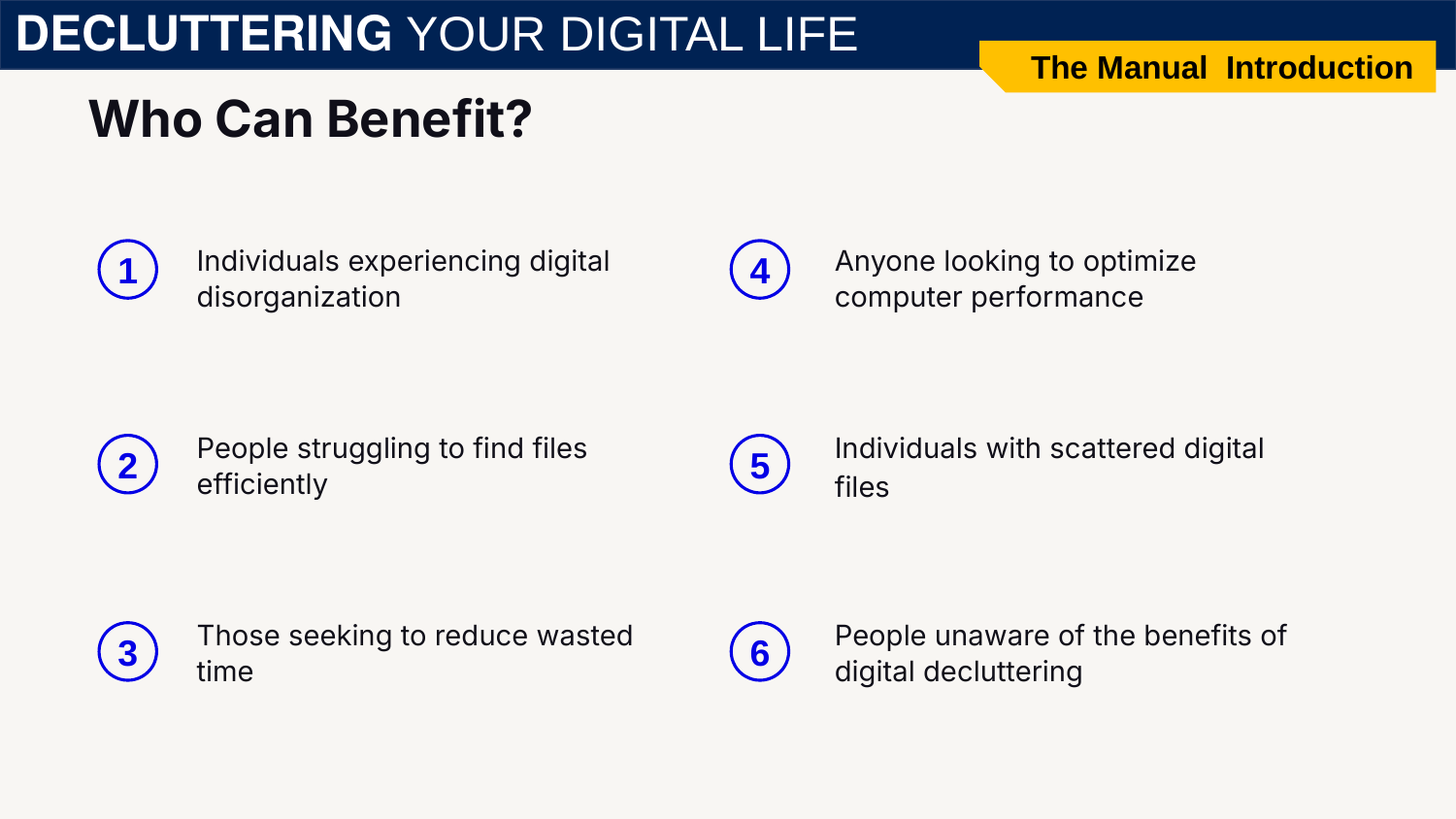

DECLUTTERING YOUR DIGITAL LIFE
The Manual  Introduction

# Who Can Benefit?
Individuals experiencing digital disorganization
Anyone looking to optimize computer performance
1
4
People struggling to find files efficiently
Individuals with scattered digital files
2
5
Those seeking to reduce wasted time
People unaware of the benefits of digital decluttering
3
6